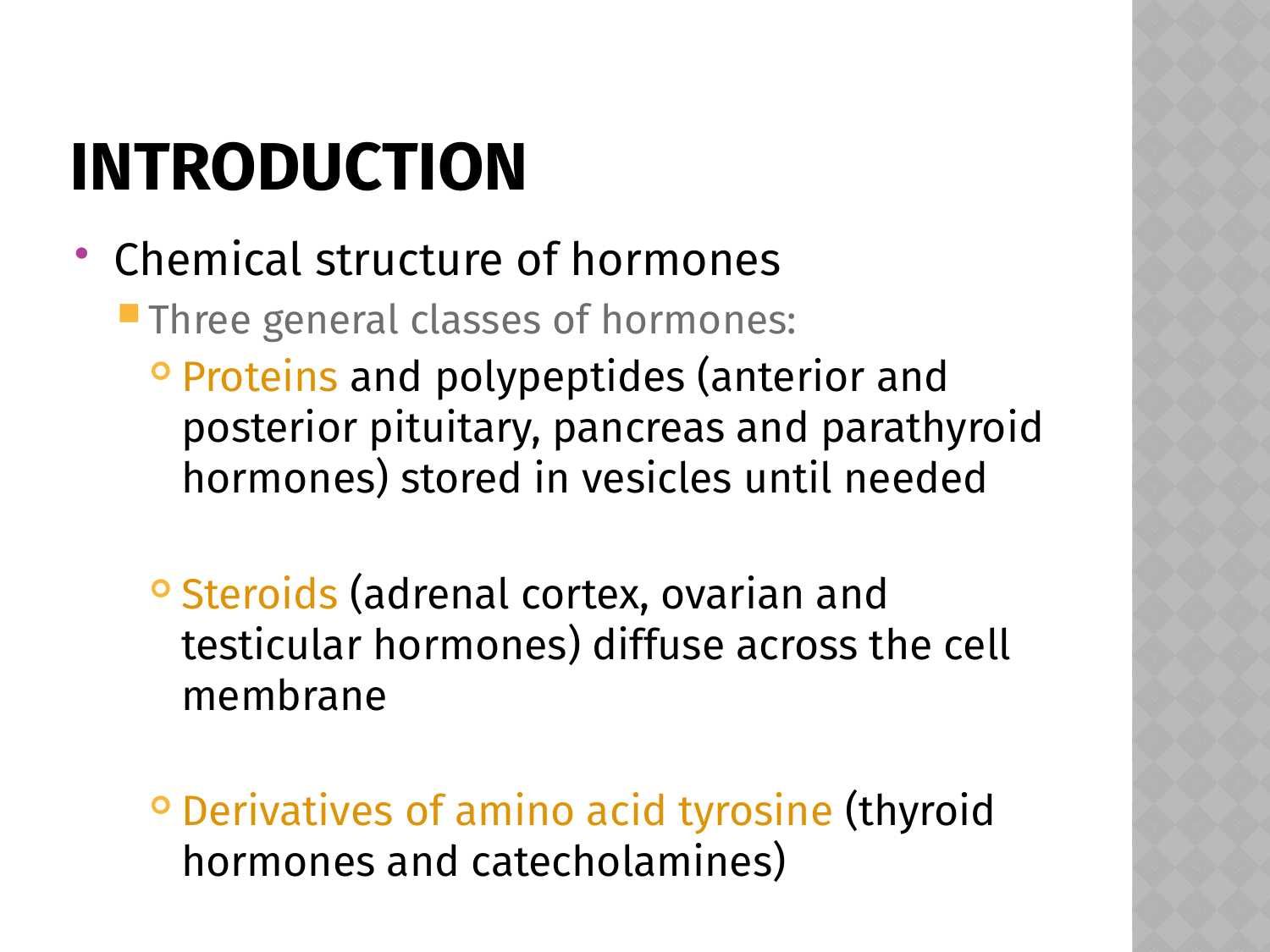

# Introduction
Chemical structure of hormones
Three general classes of hormones:
Proteins and polypeptides (anterior and posterior pituitary, pancreas and parathyroid hormones) stored in vesicles until needed

Steroids (adrenal cortex, ovarian and testicular hormones) diffuse across the cell membrane

Derivatives of amino acid tyrosine (thyroid hormones and catecholamines)